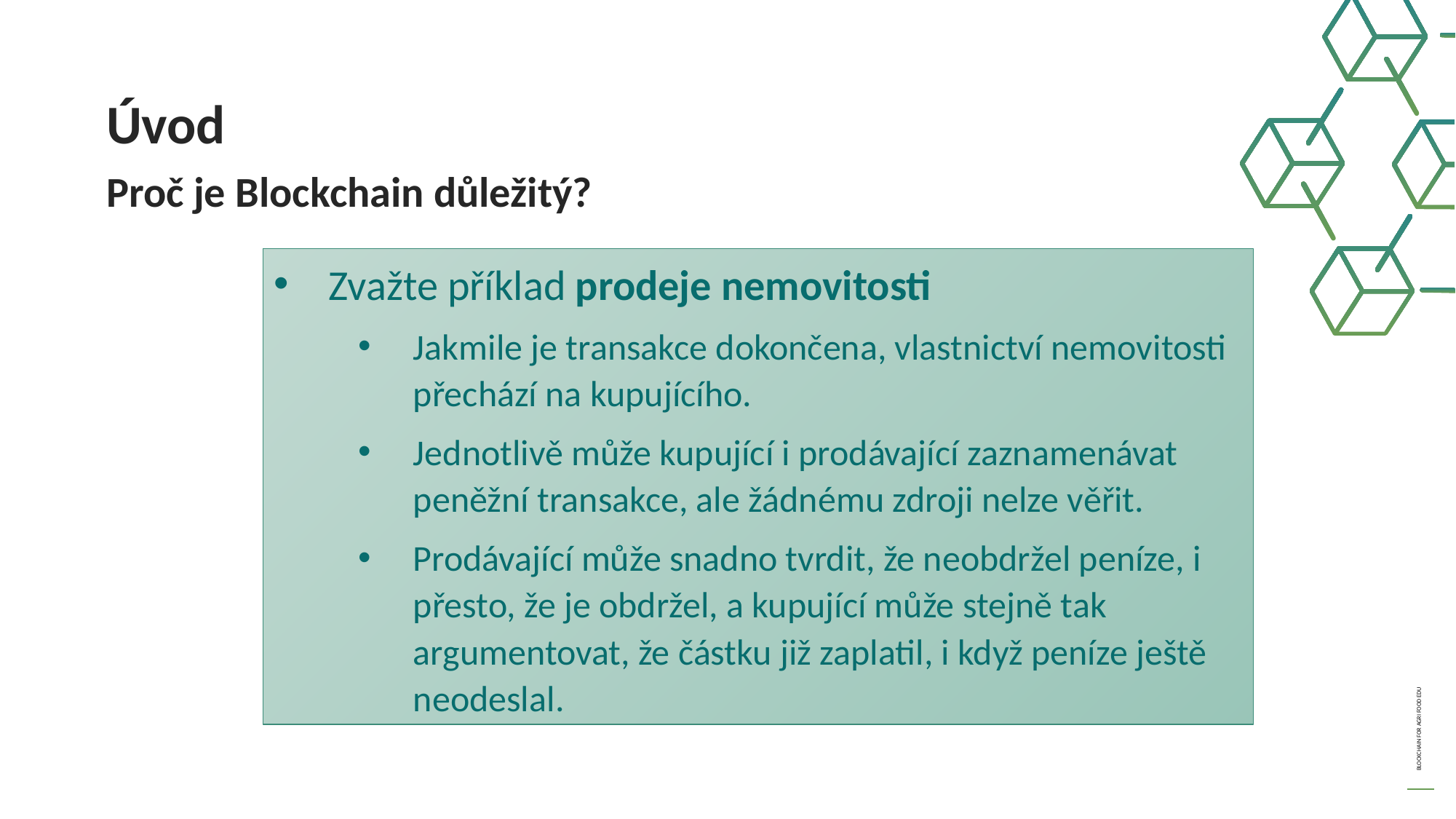

Úvod
Proč je Blockchain důležitý?
Zvažte příklad prodeje nemovitosti
Jakmile je transakce dokončena, vlastnictví nemovitosti přechází na kupujícího.
Jednotlivě může kupující i prodávající zaznamenávat peněžní transakce, ale žádnému zdroji nelze věřit.
Prodávající může snadno tvrdit, že neobdržel peníze, i přesto, že je obdržel, a kupující může stejně tak argumentovat, že částku již zaplatil, i když peníze ještě neodeslal.